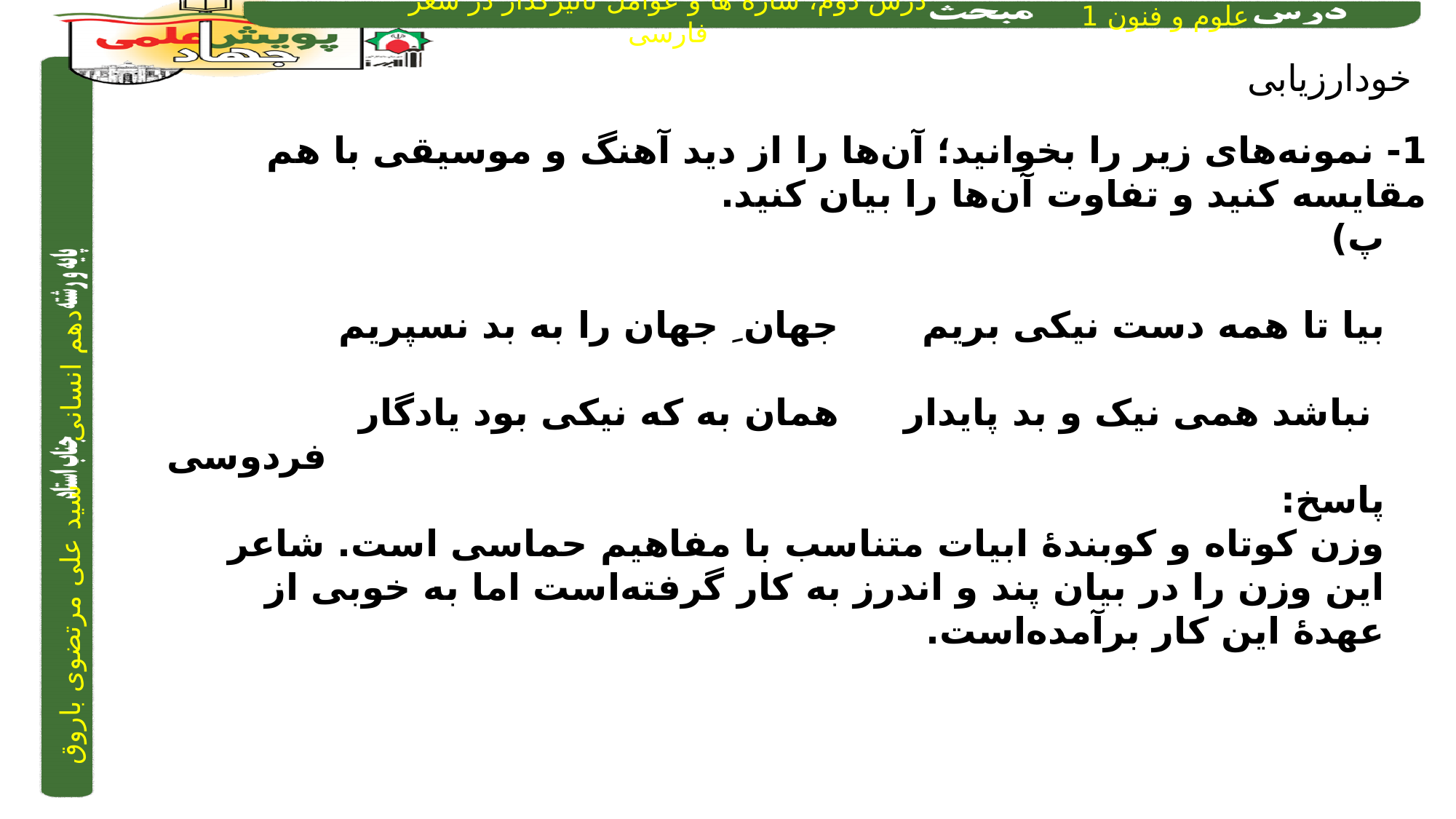

خودارزیابی
1- نمونه‌های زیر را بخوانید؛ آن‌ها را از دید آهنگ و موسیقی با هم مقایسه کنید و تفاوت آن‌ها را بیان کنید.
پ)

بیا تا همه دست نیکی بریم 		جهان ِ جهان را به بد نسپریم

 نباشد همی نیک و بد پایدار 		همان به که نیکی بود یادگار
فردوسی
پاسخ:
وزن کوتاه و کوبندۀ ابیات متناسب با مفاهیم حماسی است. شاعر این وزن را در بیان پند و اندرز به کار گرفته‌است اما به خوبی از عهدۀ این کار برآمده‌است.